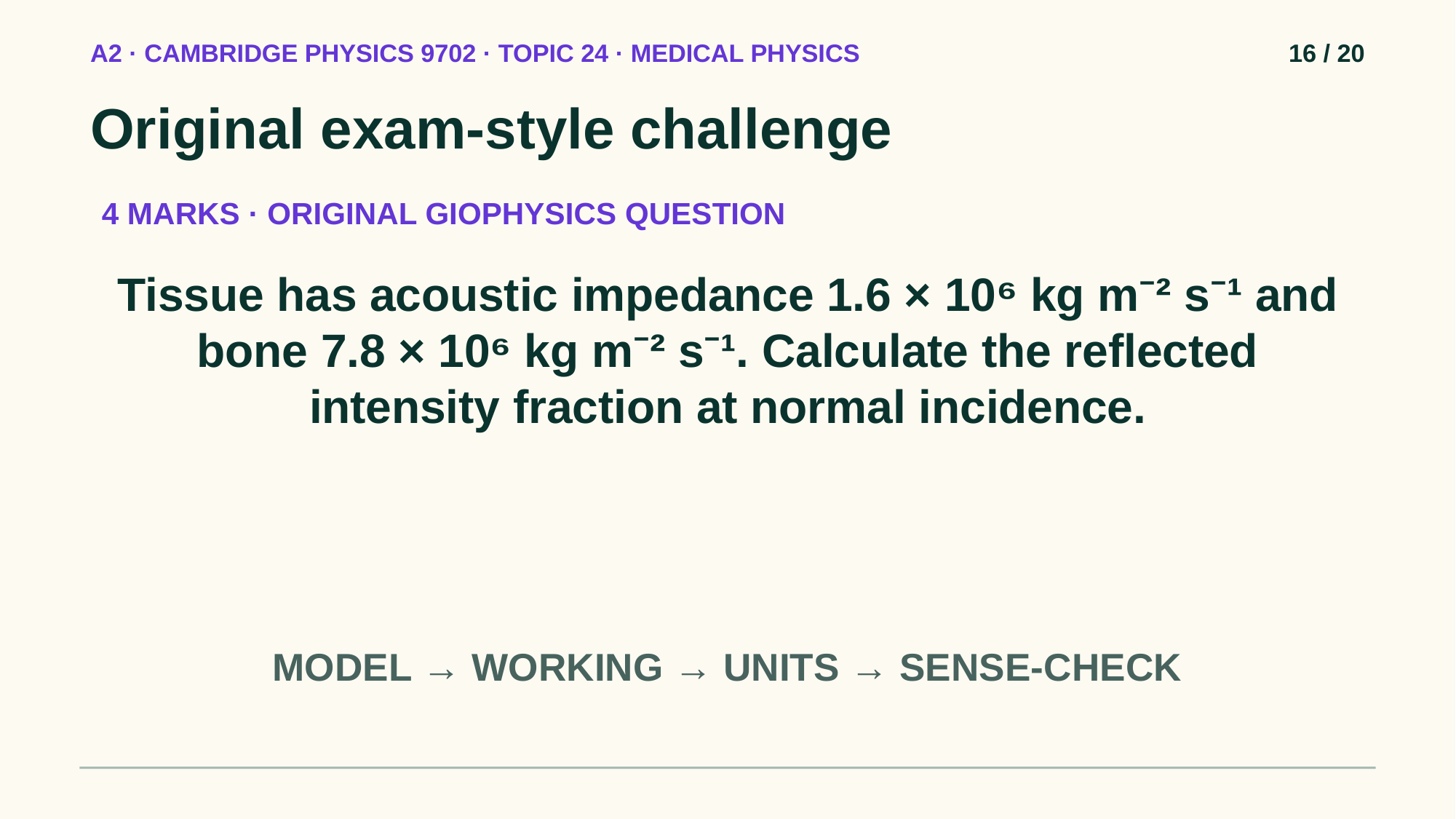

A2 · CAMBRIDGE PHYSICS 9702 · TOPIC 24 · MEDICAL PHYSICS
16 / 20
Original exam-style challenge
4 MARKS · ORIGINAL GIOPHYSICS QUESTION
Tissue has acoustic impedance 1.6 × 10⁶ kg m⁻² s⁻¹ and bone 7.8 × 10⁶ kg m⁻² s⁻¹. Calculate the reflected intensity fraction at normal incidence.
MODEL → WORKING → UNITS → SENSE-CHECK